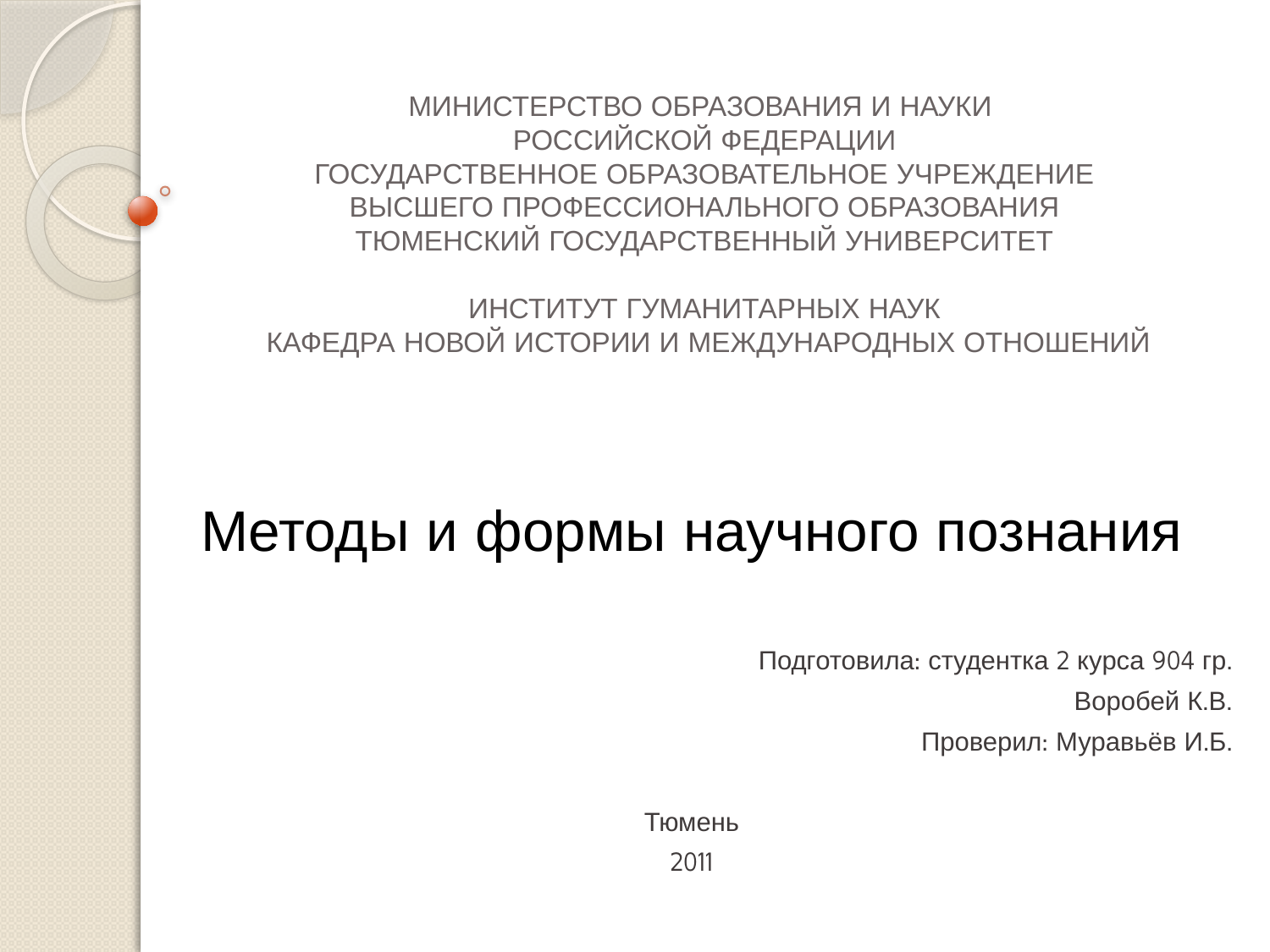

# Министерство образования и науки Российской Федерации Государственное образовательное учреждение Высшего профессионального образования Тюменский государственный университет   Институт гуманитарных наук  Кафедра новой истории и международных отношений
Методы и формы научного познания

Подготовила: студентка 2 курса 904 гр.
Воробей К.В.
Проверил: Муравьёв И.Б.

Тюмень
2011